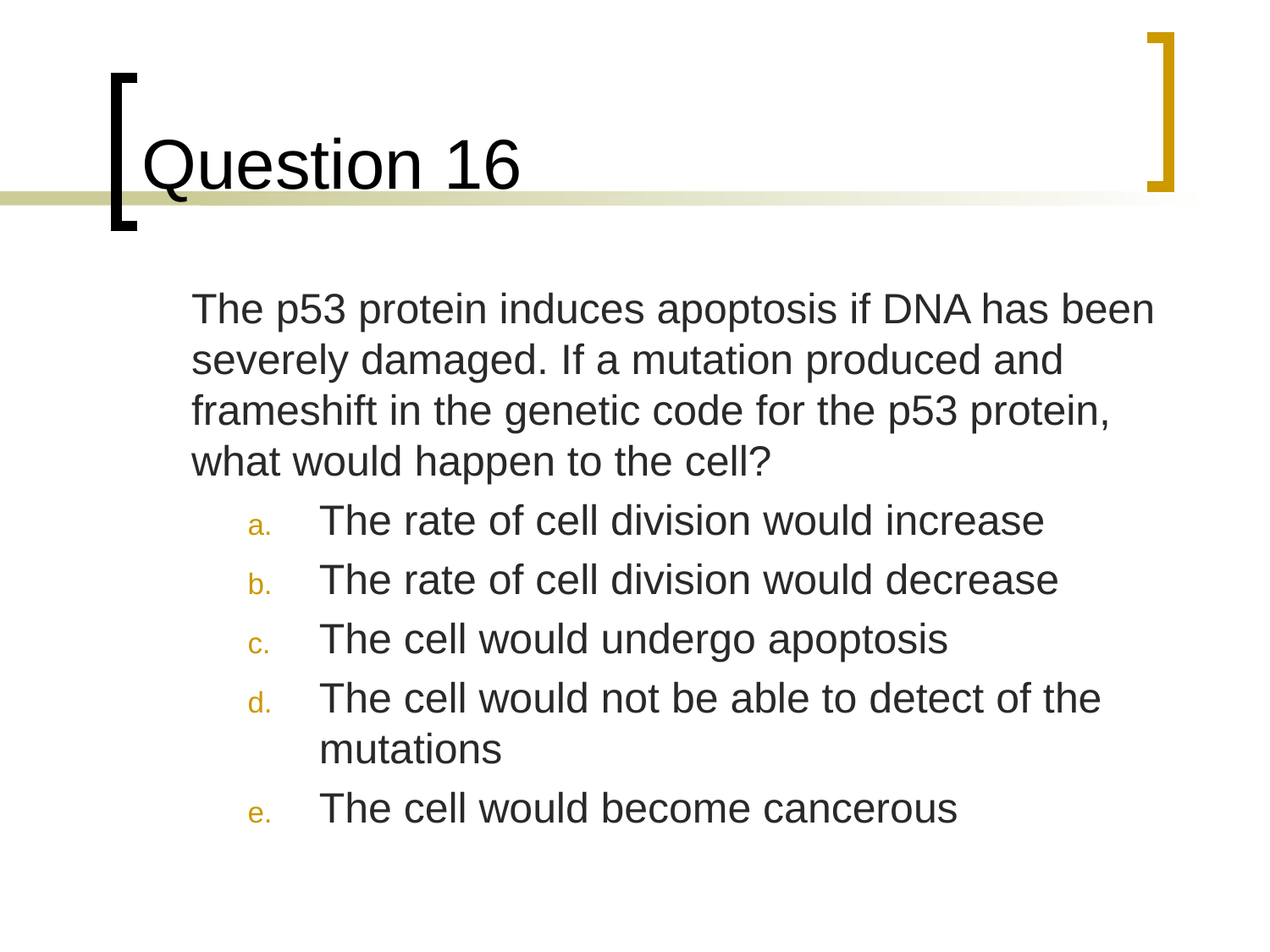

# Question 16
	The p53 protein induces apoptosis if DNA has been severely damaged. If a mutation produced and frameshift in the genetic code for the p53 protein, what would happen to the cell?
The rate of cell division would increase
The rate of cell division would decrease
The cell would undergo apoptosis
The cell would not be able to detect of the mutations
The cell would become cancerous